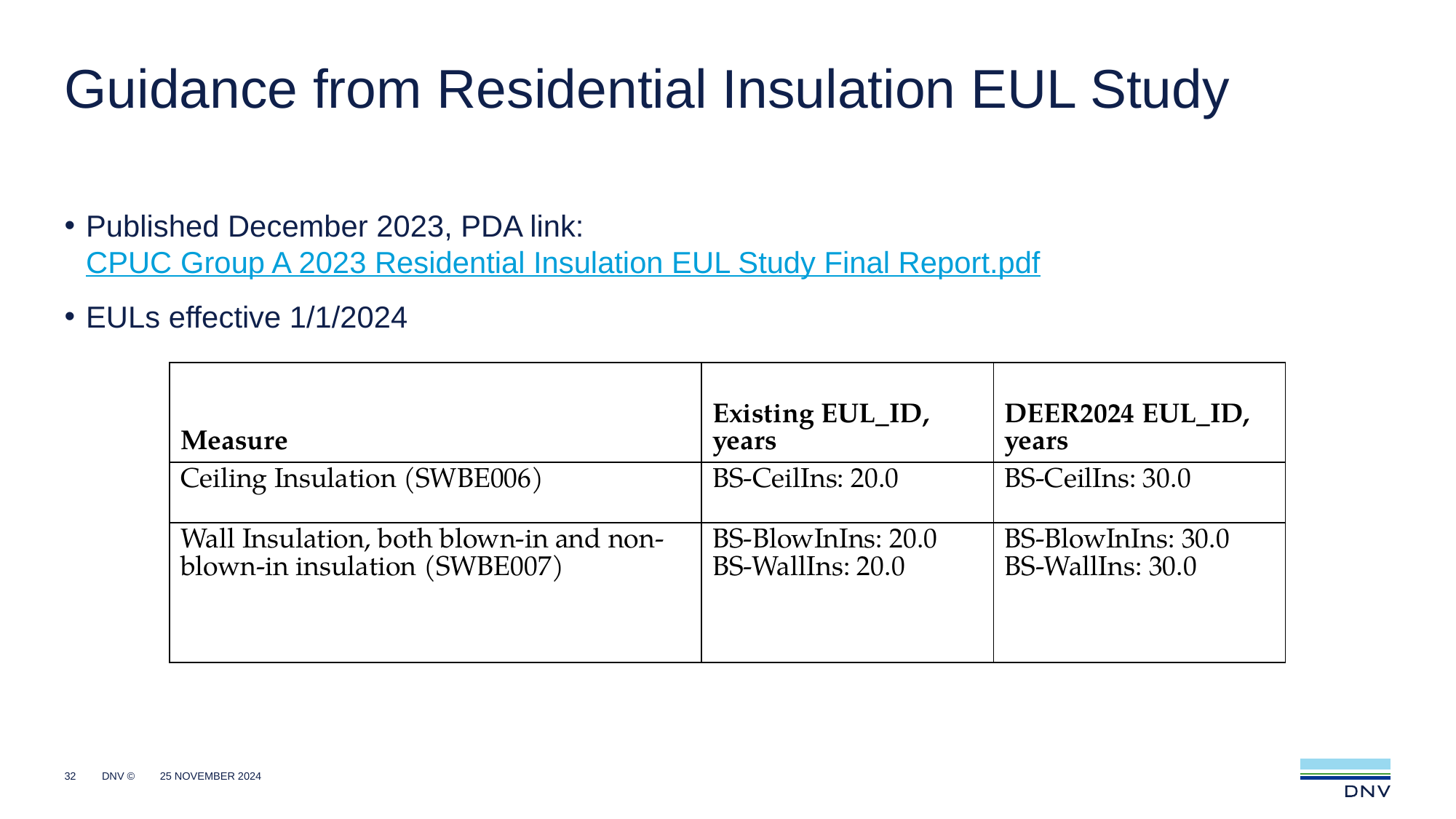

# Guidance from Residential Insulation EUL Study
Published December 2023, PDA link: CPUC Group A 2023 Residential Insulation EUL Study Final Report.pdf
EULs effective 1/1/2024
| Measure | Existing EUL\_ID, years | DEER2024 EUL\_ID, years |
| --- | --- | --- |
| Ceiling Insulation (SWBE006) | BS-CeilIns: 20.0 | BS-CeilIns: 30.0 |
| Wall Insulation, both blown-in and non-blown-in insulation (SWBE007) | BS-BlowInIns: 20.0  BS-WallIns: 20.0 | BS-BlowInIns: 30.0  BS-WallIns: 30.0 |
32